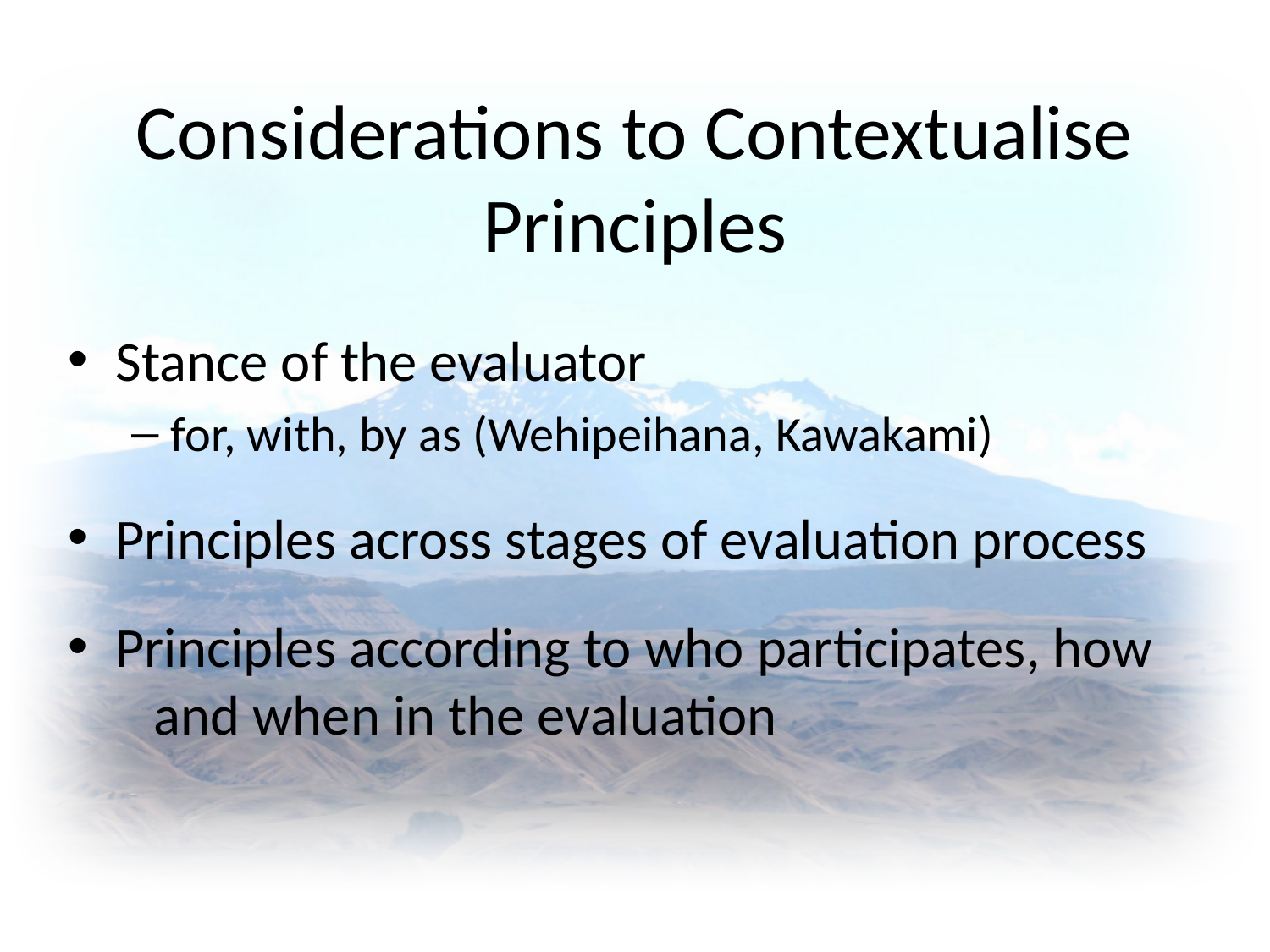

# Considerations to Contextualise Principles
Stance of the evaluator
for, with, by as (Wehipeihana, Kawakami)

Principles across stages of evaluation process

Principles according to who participates, how      and when in the evaluation